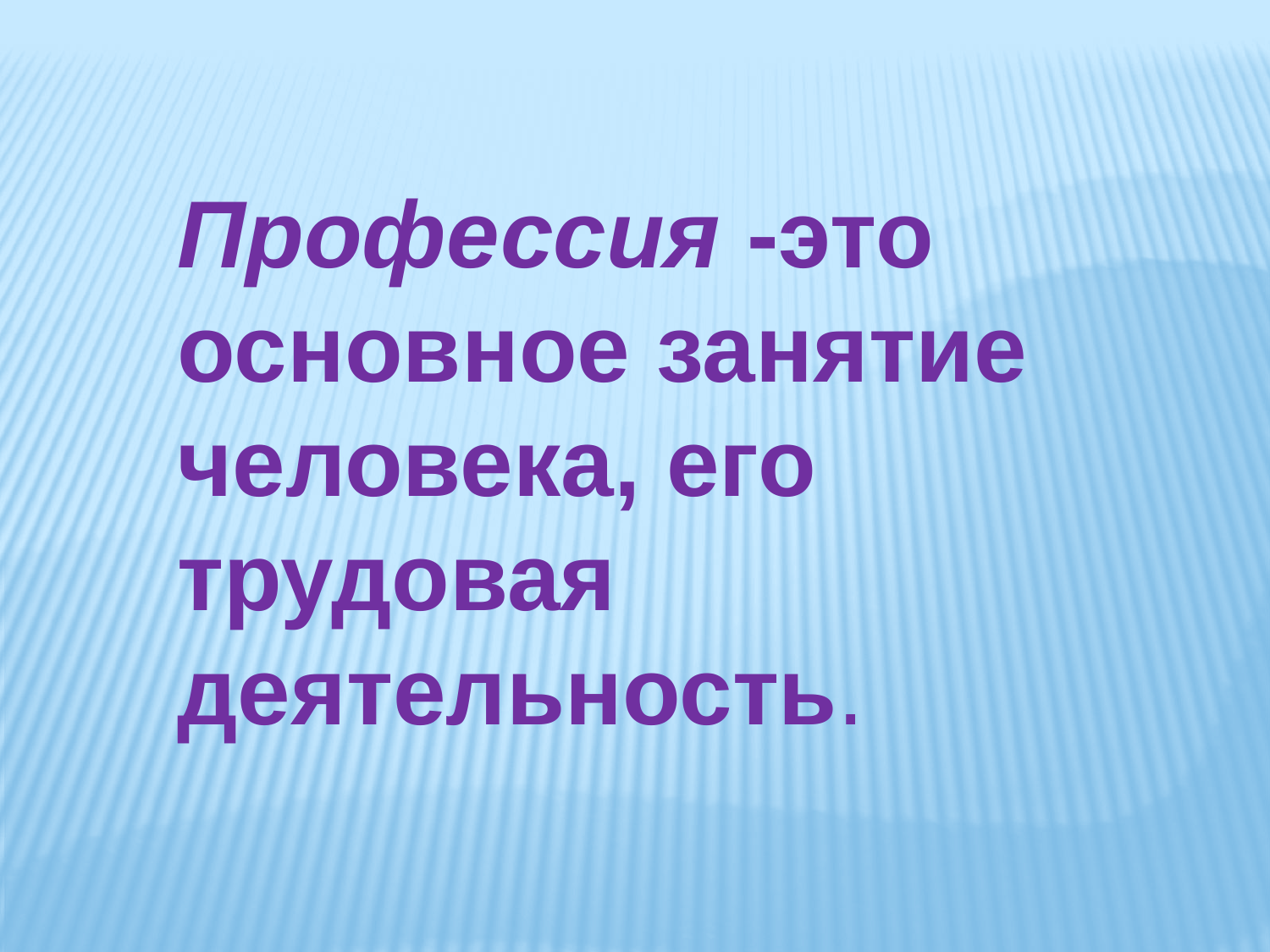

Профессия -это основное занятие человека, его трудовая деятельность.